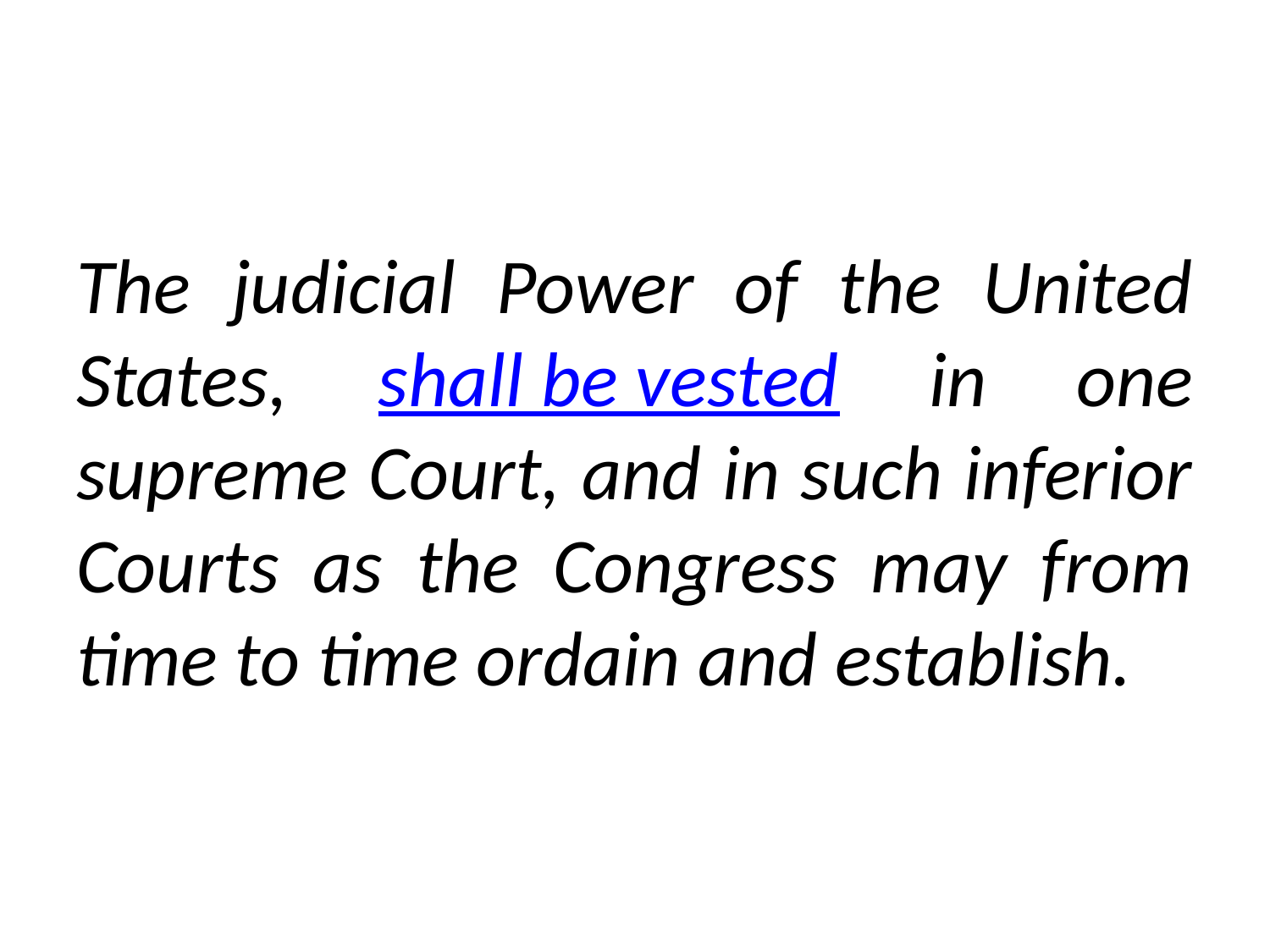

# The judicial Power of the United States, shall be vested in one supreme Court, and in such inferior Courts as the Congress may from time to time ordain and establish.